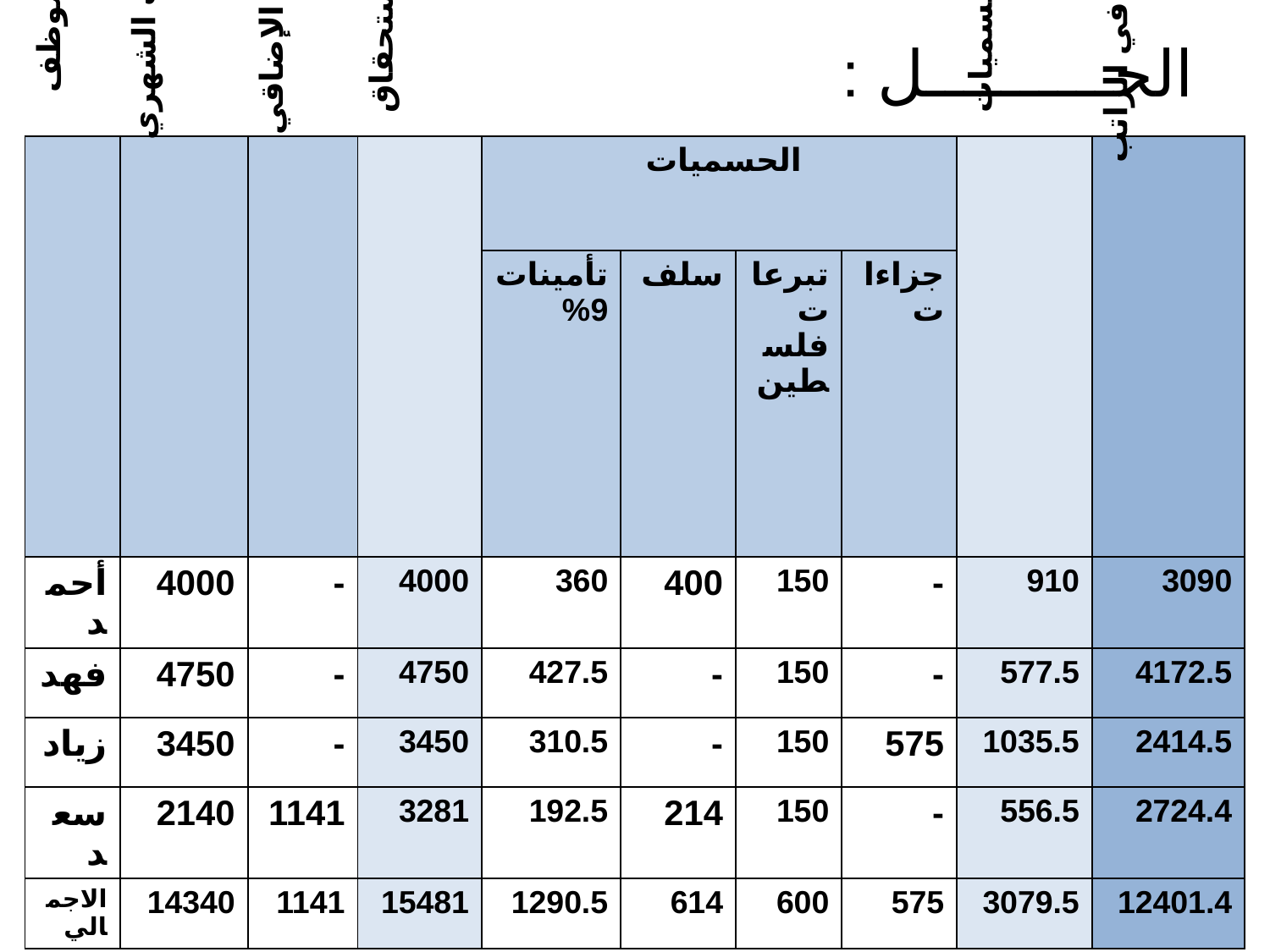

# الحــــــــــل :
| اسم الموظف | الراتب الشهري | الراتب الإضاقي | اجمالي الإستحقاق | الحسميات |  |  |  | اجمالي الحسميات | صافي الراتب |
| --- | --- | --- | --- | --- | --- | --- | --- | --- | --- |
|  |  |  |  | تأمينات 9% | سلف | تبرعات فلسطين | جزاءات |  |  |
| أحمد | 4000 | - | 4000 | 360 | 400 | 150 | - | 910 | 3090 |
| فهد | 4750 | - | 4750 | 427.5 | - | 150 | - | 577.5 | 4172.5 |
| زياد | 3450 | - | 3450 | 310.5 | - | 150 | 575 | 1035.5 | 2414.5 |
| سعد | 2140 | 1141 | 3281 | 192.5 | 214 | 150 | - | 556.5 | 2724.4 |
| الاجمالي | 14340 | 1141 | 15481 | 1290.5 | 614 | 600 | 575 | 3079.5 | 12401.4 |